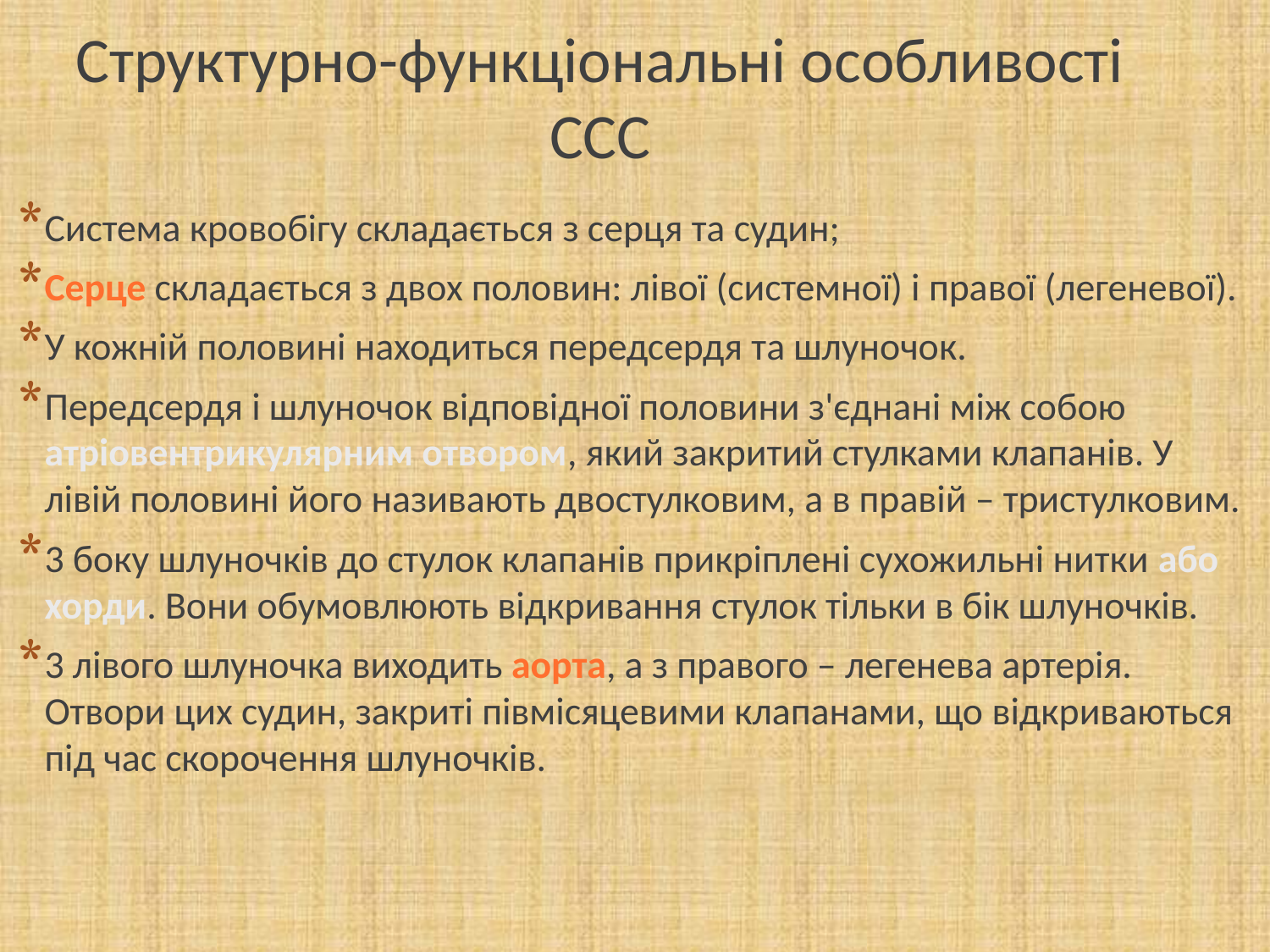

Структурно-функціональні особливості ССС
Система кровобігу складається з серця та судин;
Серце складається з двох половин: лівої (системної) і правої (легеневої).
У кожній половині находиться передсердя та шлуночок.
Передсердя і шлуночок відповідної половини з'єднані між собою атріовентрикулярним отвором, який закритий стулками клапанів. У лівій половині його називають двостулковим, а в правій – тристулковим.
3 боку шлуночків до стулок клапанів прикріплені сухожильні нитки або хорди. Вони обумовлюють відкривання стулок тільки в бік шлуночків.
3 лівого шлуночка виходить аорта, а з правого – легенева артерія. Отвори цих судин, закриті півмісяцевими клапанами, що відкриваються під час скорочення шлуночків.